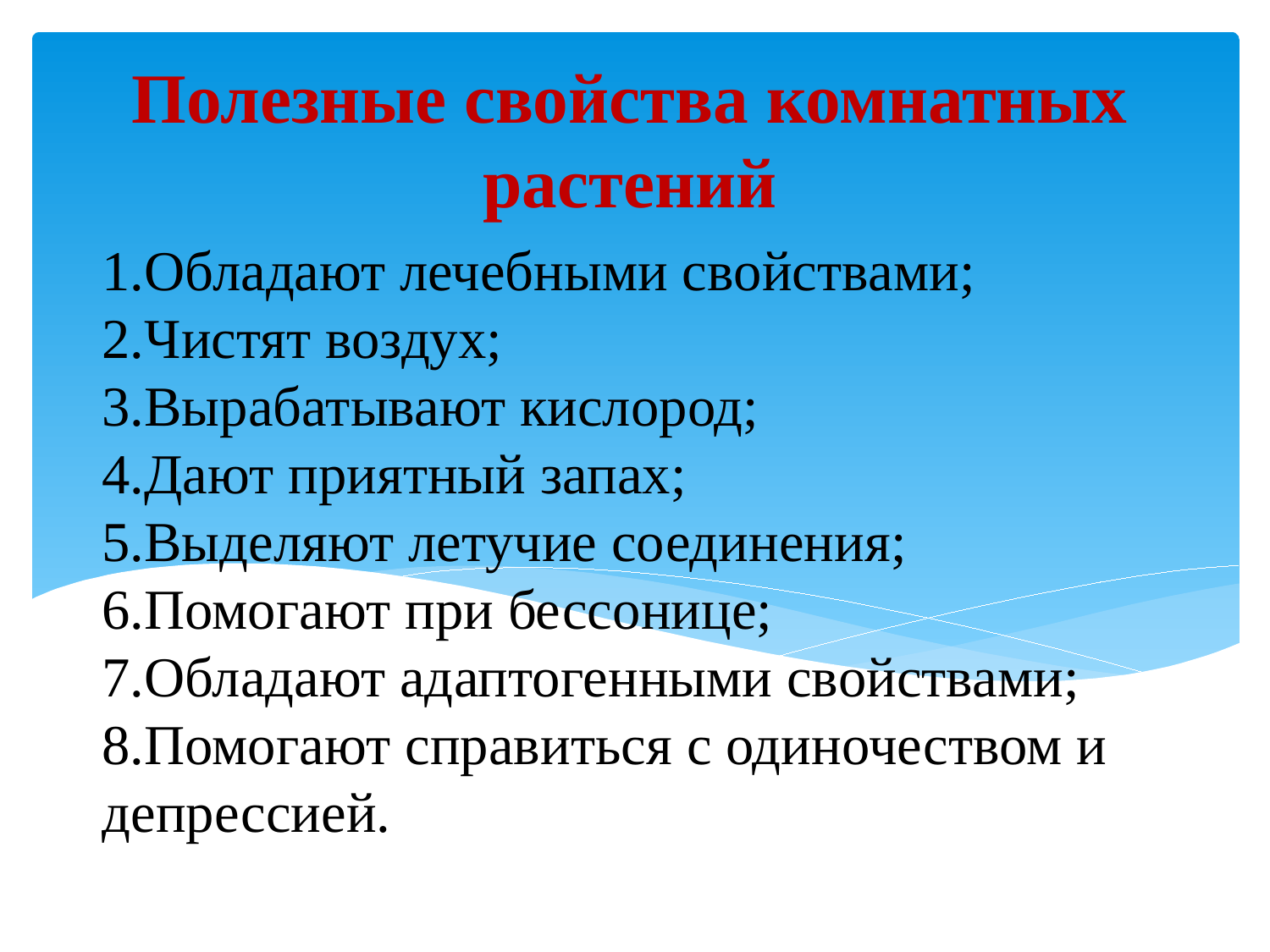

Полезные свойства комнатных растений
# 1.Обладают лечебными свойствами; 2.Чистят воздух; 3.Вырабатывают кислород; 4.Дают приятный запах; 5.Выделяют летучие соединения; 6.Помогают при бессонице; 7.Обладают адаптогенными свойствами; 8.Помогают справиться с одиночеством и депрессией.